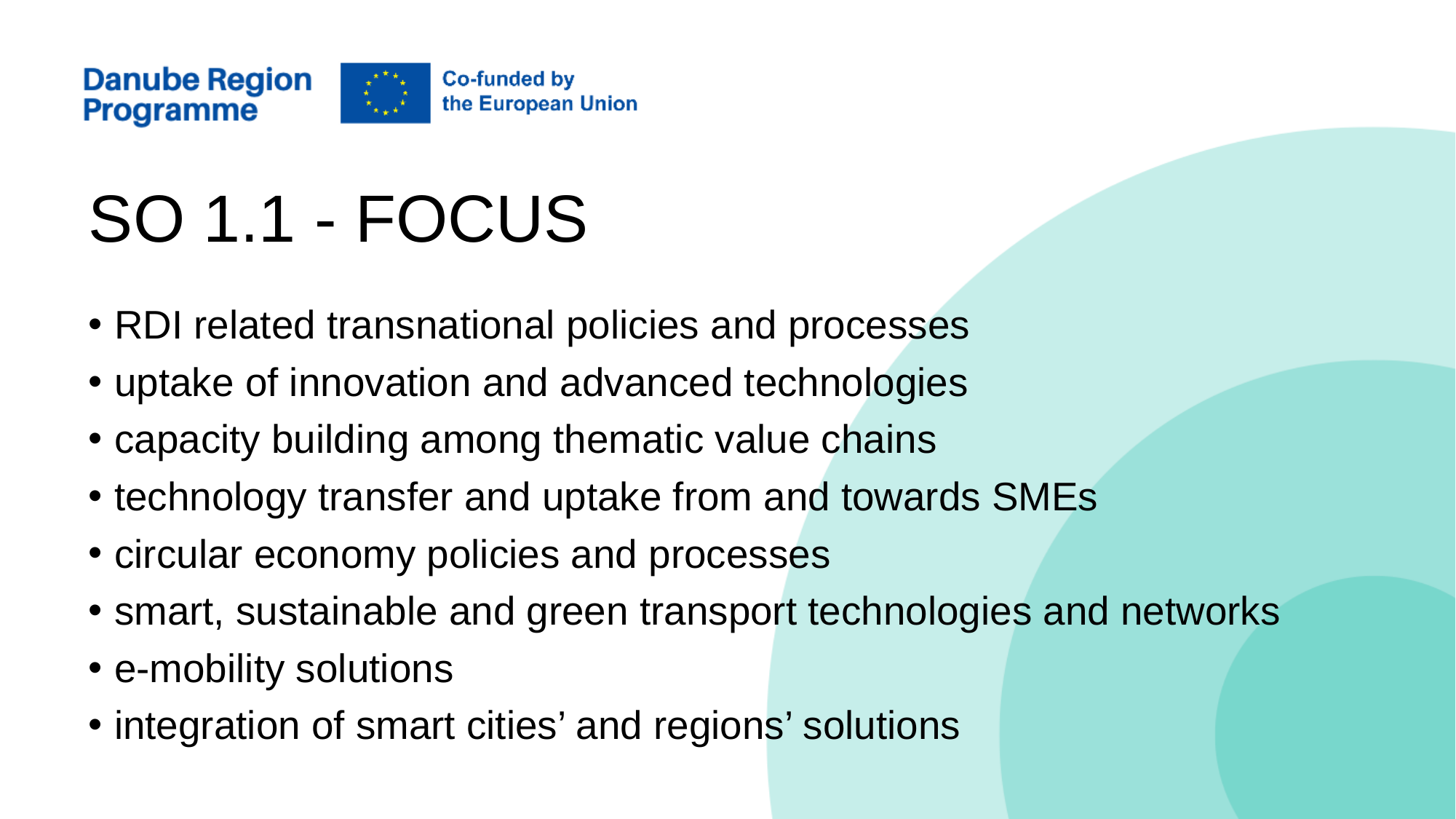

# SO 1.1 - FOCUS
RDI related transnational policies and processes
uptake of innovation and advanced technologies
capacity building among thematic value chains
technology transfer and uptake from and towards SMEs
circular economy policies and processes
smart, sustainable and green transport technologies and networks
e-mobility solutions
integration of smart cities’ and regions’ solutions